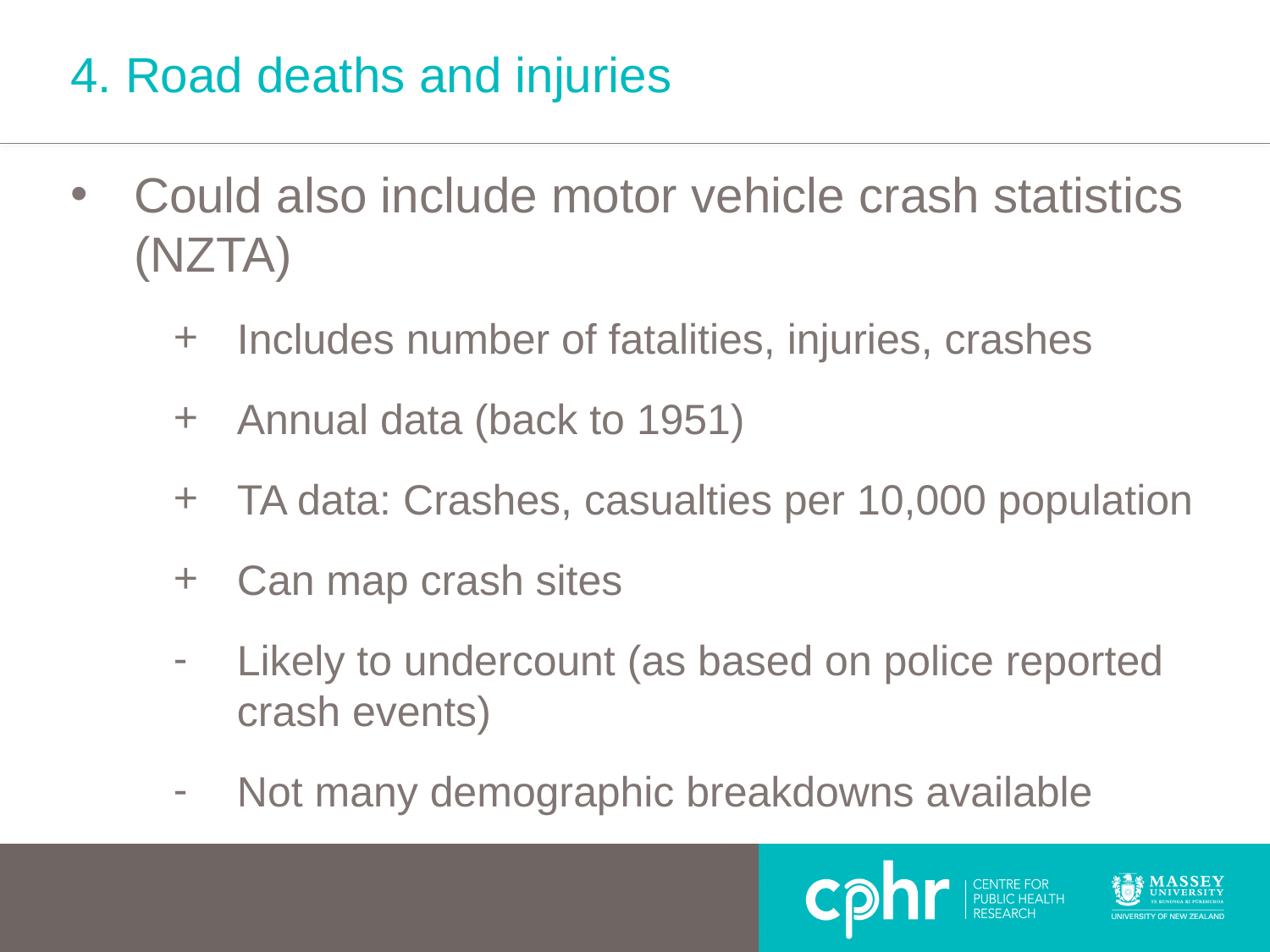

# 4. Road deaths and injuries
Could also include motor vehicle crash statistics (NZTA)
Includes number of fatalities, injuries, crashes
Annual data (back to 1951)
TA data: Crashes, casualties per 10,000 population
Can map crash sites
Likely to undercount (as based on police reported crash events)
Not many demographic breakdowns available